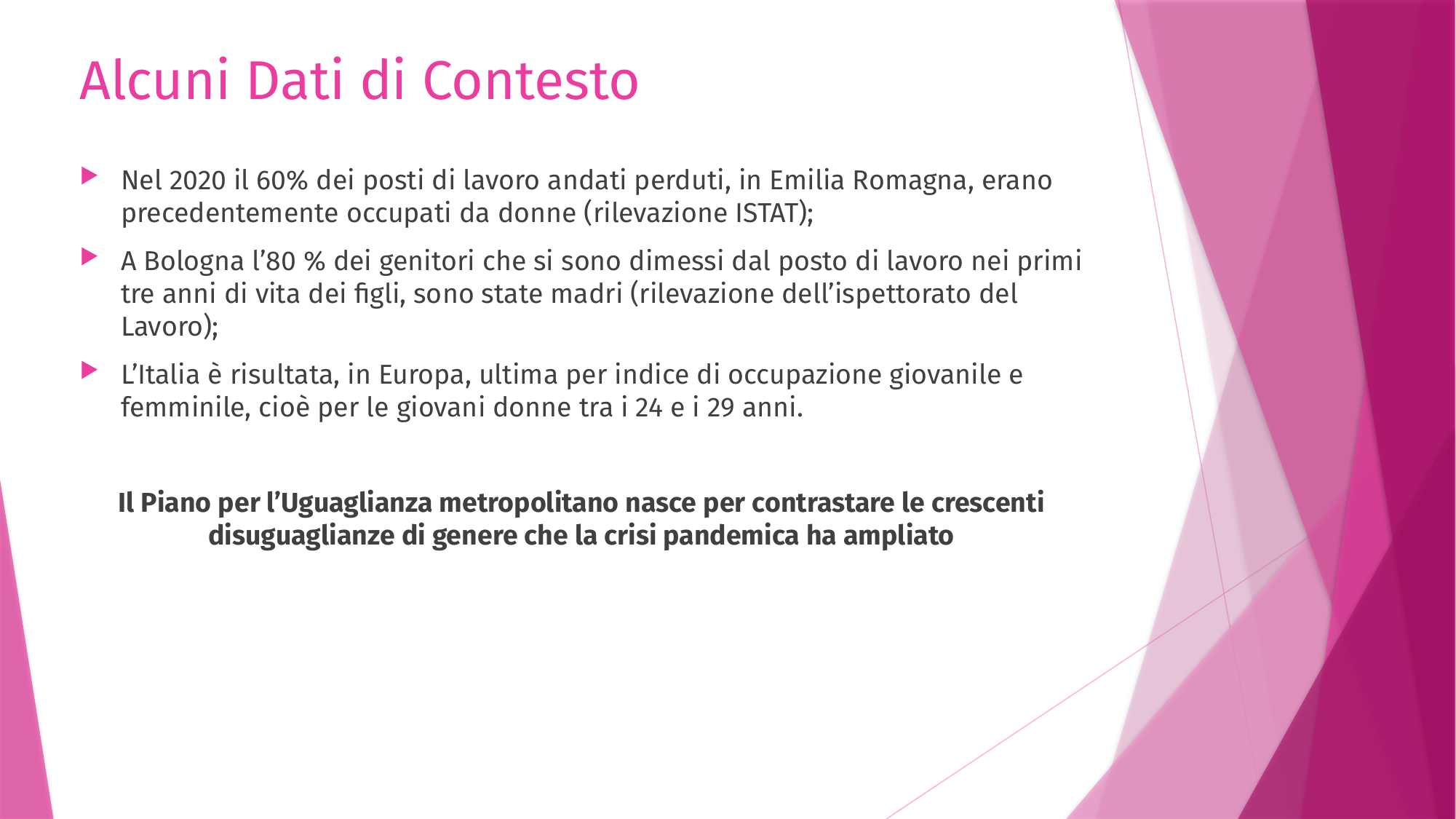

# Alcuni Dati di Contesto
Nel 2020 il 60% dei posti di lavoro andati perduti, in Emilia Romagna, erano precedentemente occupati da donne (rilevazione ISTAT);
A Bologna l’80 % dei genitori che si sono dimessi dal posto di lavoro nei primi tre anni di vita dei figli, sono state madri (rilevazione dell’ispettorato del Lavoro);
L’Italia è risultata, in Europa, ultima per indice di occupazione giovanile e femminile, cioè per le giovani donne tra i 24 e i 29 anni.

Il Piano per l’Uguaglianza metropolitano nasce per contrastare le crescenti disuguaglianze di genere che la crisi pandemica ha ampliato